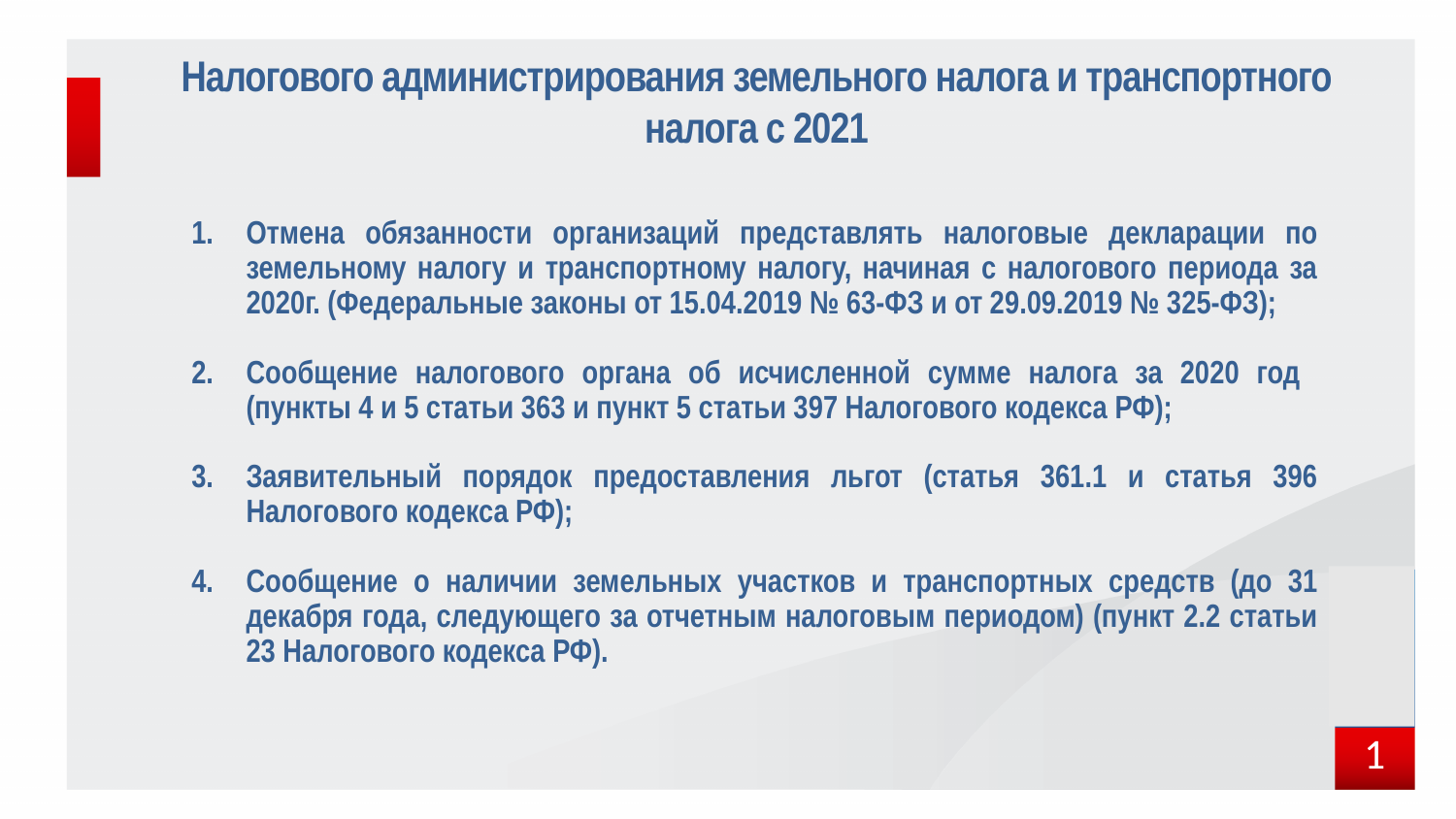

# Налогового администрирования земельного налога и транспортного налога с 2021

Отмена обязанности организаций представлять налоговые декларации по земельному налогу и транспортному налогу, начиная с налогового периода за 2020г. (Федеральные законы от 15.04.2019 № 63-ФЗ и от 29.09.2019 № 325-ФЗ);

Сообщение налогового органа об исчисленной сумме налога за 2020 год
(пункты 4 и 5 статьи 363 и пункт 5 статьи 397 Налогового кодекса РФ);

Заявительный порядок предоставления льгот (статья 361.1 и статья 396 Налогового кодекса РФ);

Сообщение о наличии земельных участков и транспортных средств (до 31 декабря года, следующего за отчетным налоговым периодом) (пункт 2.2 статьи 23 Налогового кодекса РФ).

1